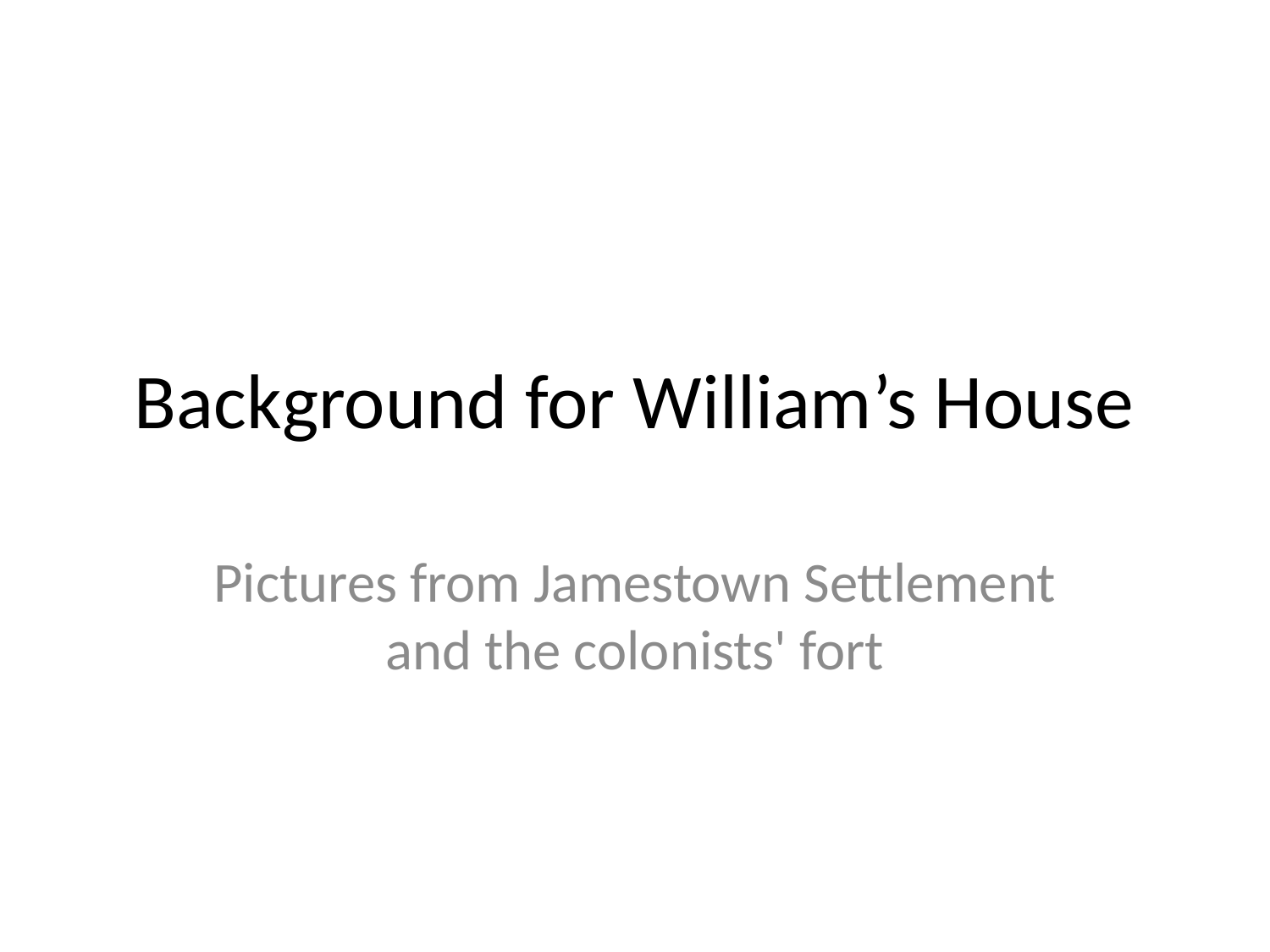

# Background for William’s House
Pictures from Jamestown Settlement and the colonists' fort